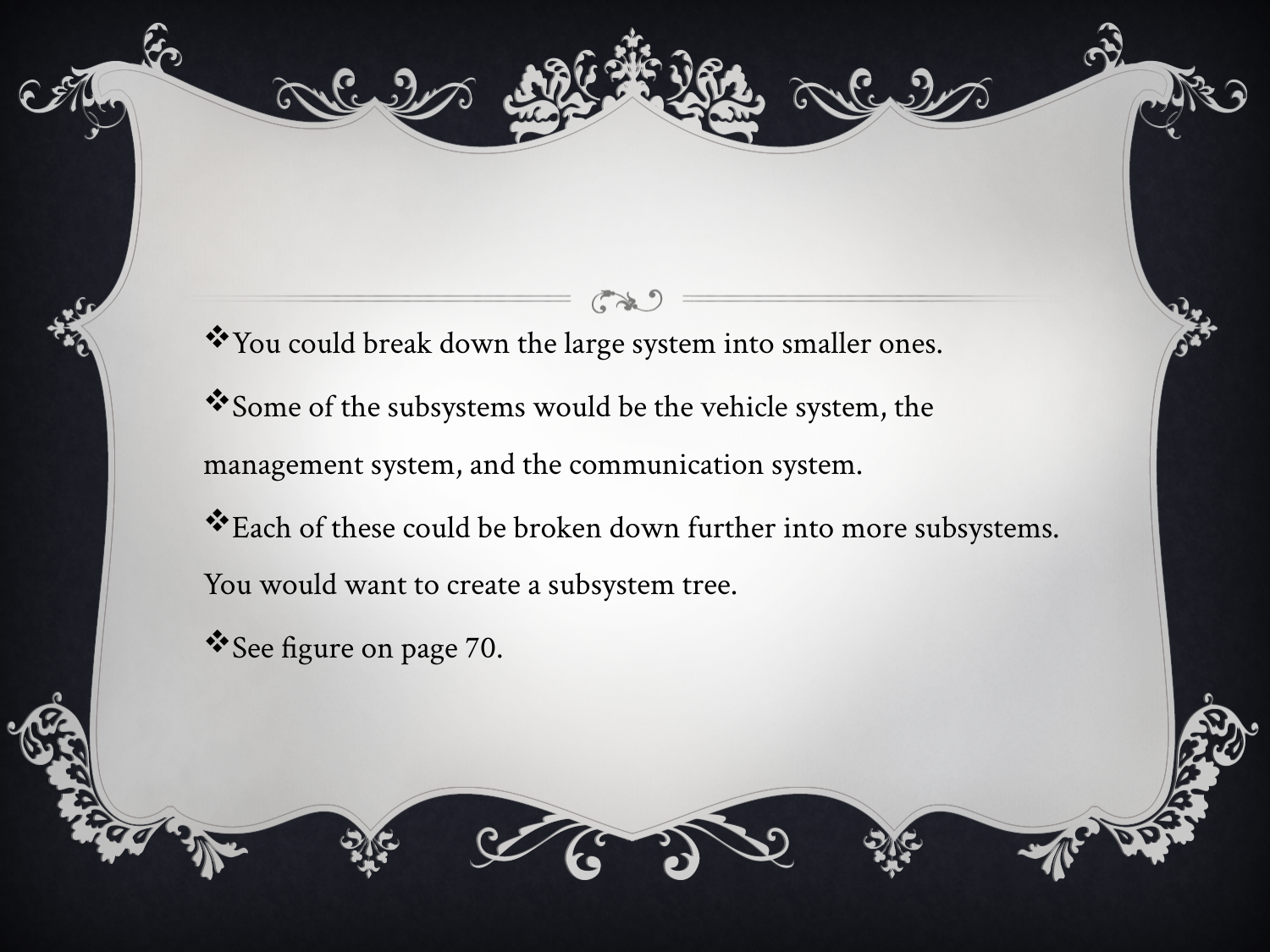

You could break down the large system into smaller ones.
Some of the subsystems would be the vehicle system, the management system, and the communication system.
Each of these could be broken down further into more subsystems. You would want to create a subsystem tree.
See figure on page 70.